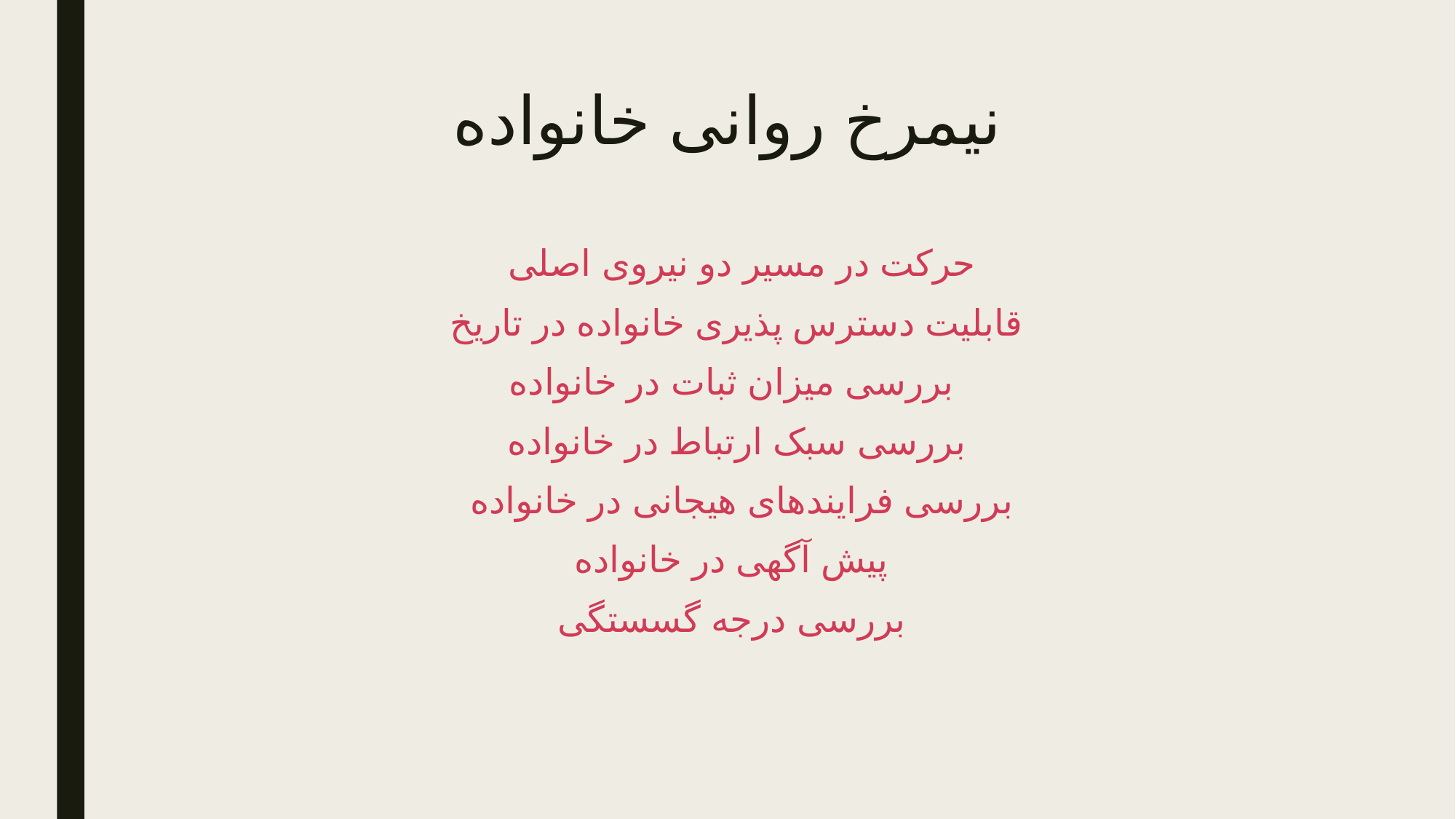

# نیمرخ روانی خانواده
 حرکت در مسیر دو نیروی اصلی
 قابلیت دسترس پذیری خانواده در تاریخ
بررسی میزان ثبات در خانواده
 بررسی سبک ارتباط در خانواده
 بررسی فرایندهای هیجانی در خانواده
پیش آگهی در خانواده
بررسی درجه گسستگی